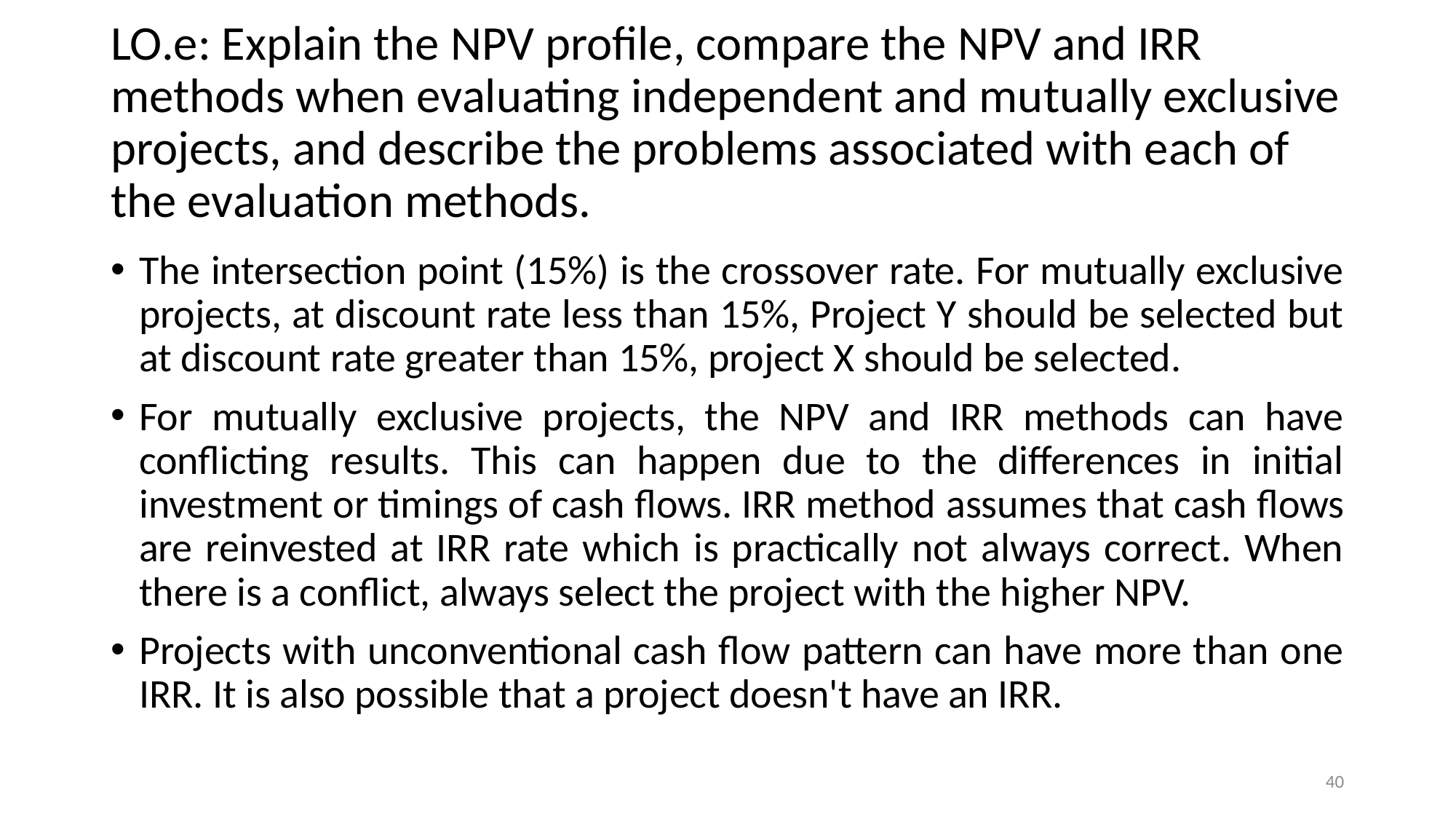

# LO.e: Explain the NPV profile, compare the NPV and IRR methods when evaluating independent and mutually exclusive projects, and describe the problems associated with each of the evaluation methods.
The intersection point (15%) is the crossover rate. For mutually exclusive projects, at discount rate less than 15%, Project Y should be selected but at discount rate greater than 15%, project X should be selected.
For mutually exclusive projects, the NPV and IRR methods can have conflicting results. This can happen due to the differences in initial investment or timings of cash flows. IRR method assumes that cash flows are reinvested at IRR rate which is practically not always correct. When there is a conflict, always select the project with the higher NPV.
Projects with unconventional cash flow pattern can have more than one IRR. It is also possible that a project doesn't have an IRR.

40